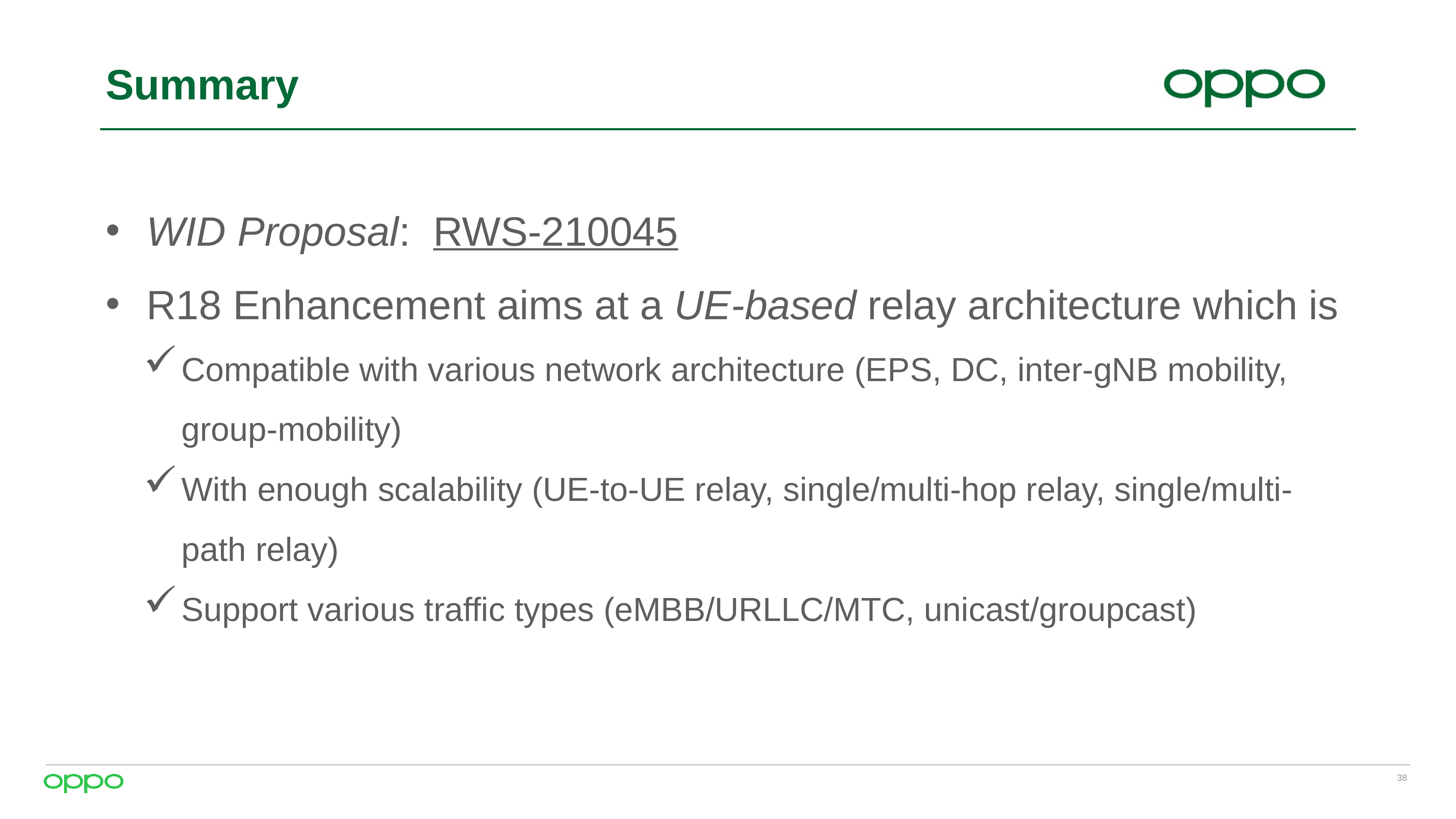

# Summary
WID Proposal:  RWS-210045
R18 Enhancement aims at a UE-based relay architecture which is
Compatible with various network architecture (EPS, DC, inter-gNB mobility, group-mobility)
With enough scalability (UE-to-UE relay, single/multi-hop relay, single/multi-path relay)
Support various traffic types (eMBB/URLLC/MTC, unicast/groupcast)